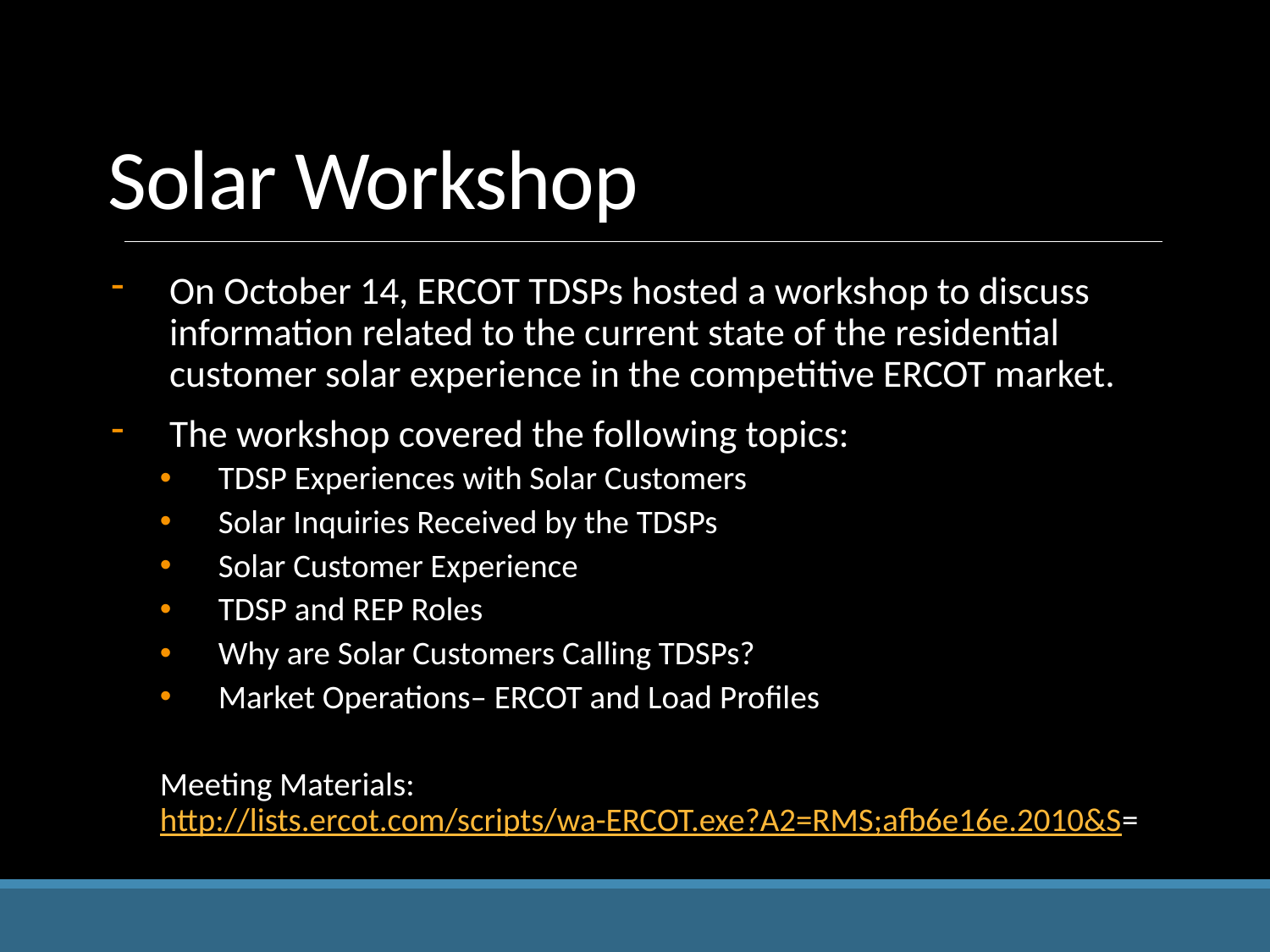

# Solar Workshop
On October 14, ERCOT TDSPs hosted a workshop to discuss information related to the current state of the residential customer solar experience in the competitive ERCOT market.
The workshop covered the following topics:
TDSP Experiences with Solar Customers
Solar Inquiries Received by the TDSPs
Solar Customer Experience
TDSP and REP Roles
Why are Solar Customers Calling TDSPs?
Market Operations– ERCOT and Load Profiles

Meeting Materials:  http://lists.ercot.com/scripts/wa-ERCOT.exe?A2=RMS;afb6e16e.2010&S=